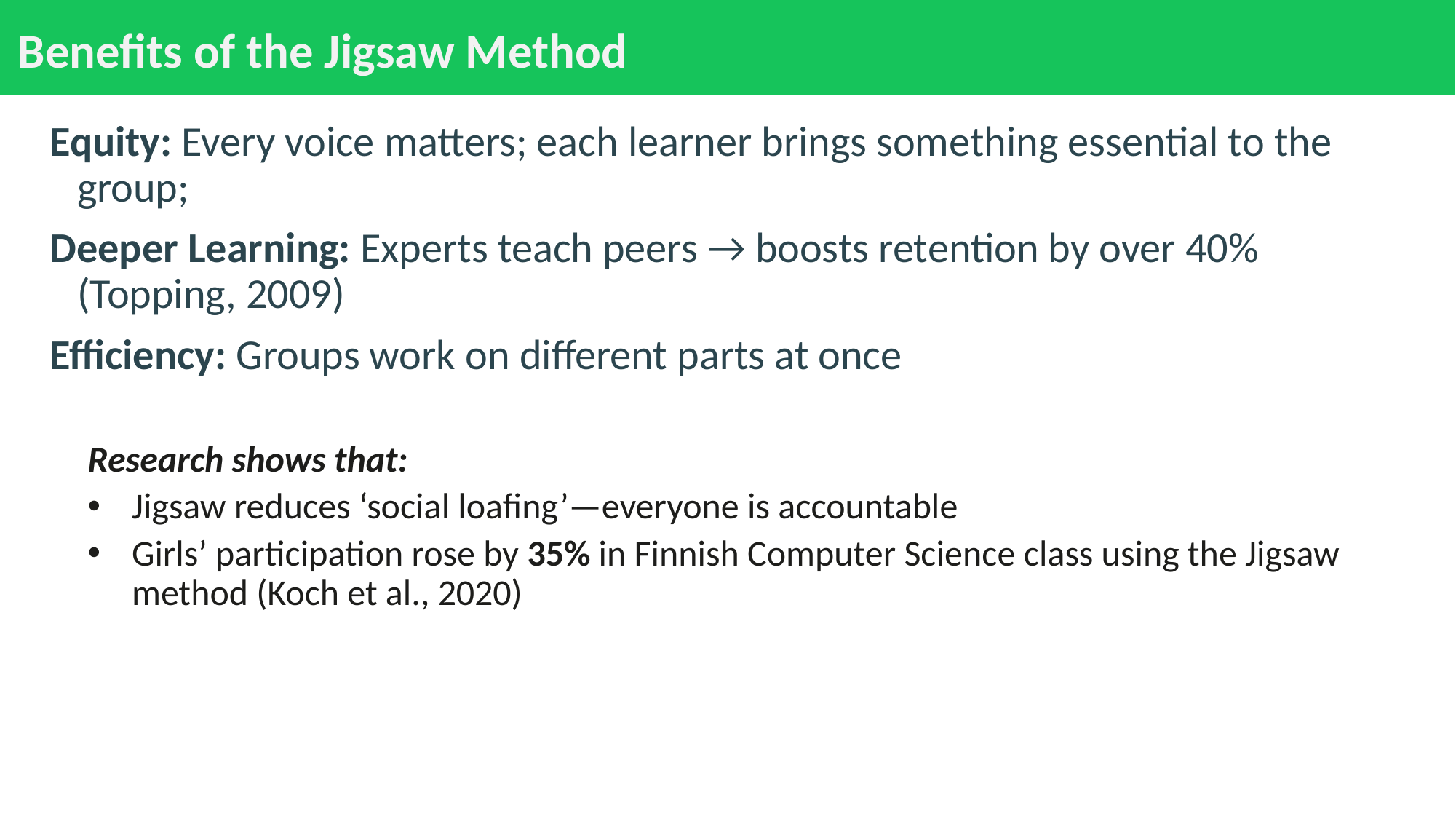

# Benefits of the Jigsaw Method
Equity: Every voice matters; each learner brings something essential to the group;
Deeper Learning: Experts teach peers → boosts retention by over 40% (Topping, 2009)
Efficiency: Groups work on different parts at once

Research shows that:
Jigsaw reduces ‘social loafing’—everyone is accountable
Girls’ participation rose by 35% in Finnish Computer Science class using the Jigsaw method (Koch et al., 2020)